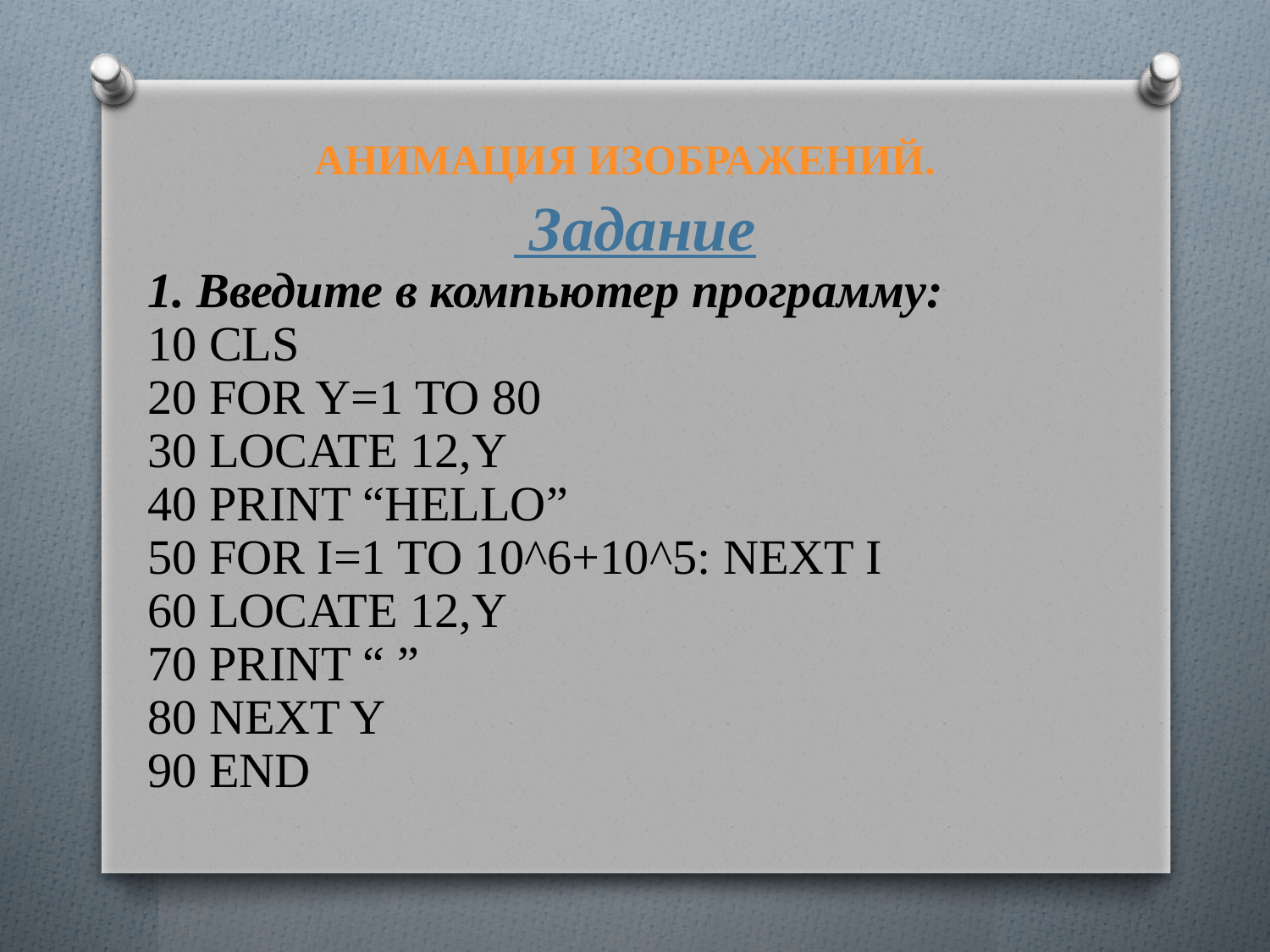

Анимация изображений.
 Задание
1. Введите в компьютер программу:
10 CLS
20 FOR Y=1 TO 80
30 LOCATE 12,Y
40 PRINT “HELLO”
50 FOR I=1 TO 10^6+10^5: NEXT I
60 LOCATE 12,Y
70 PRINT “ ”
80 NEXT Y
90 END